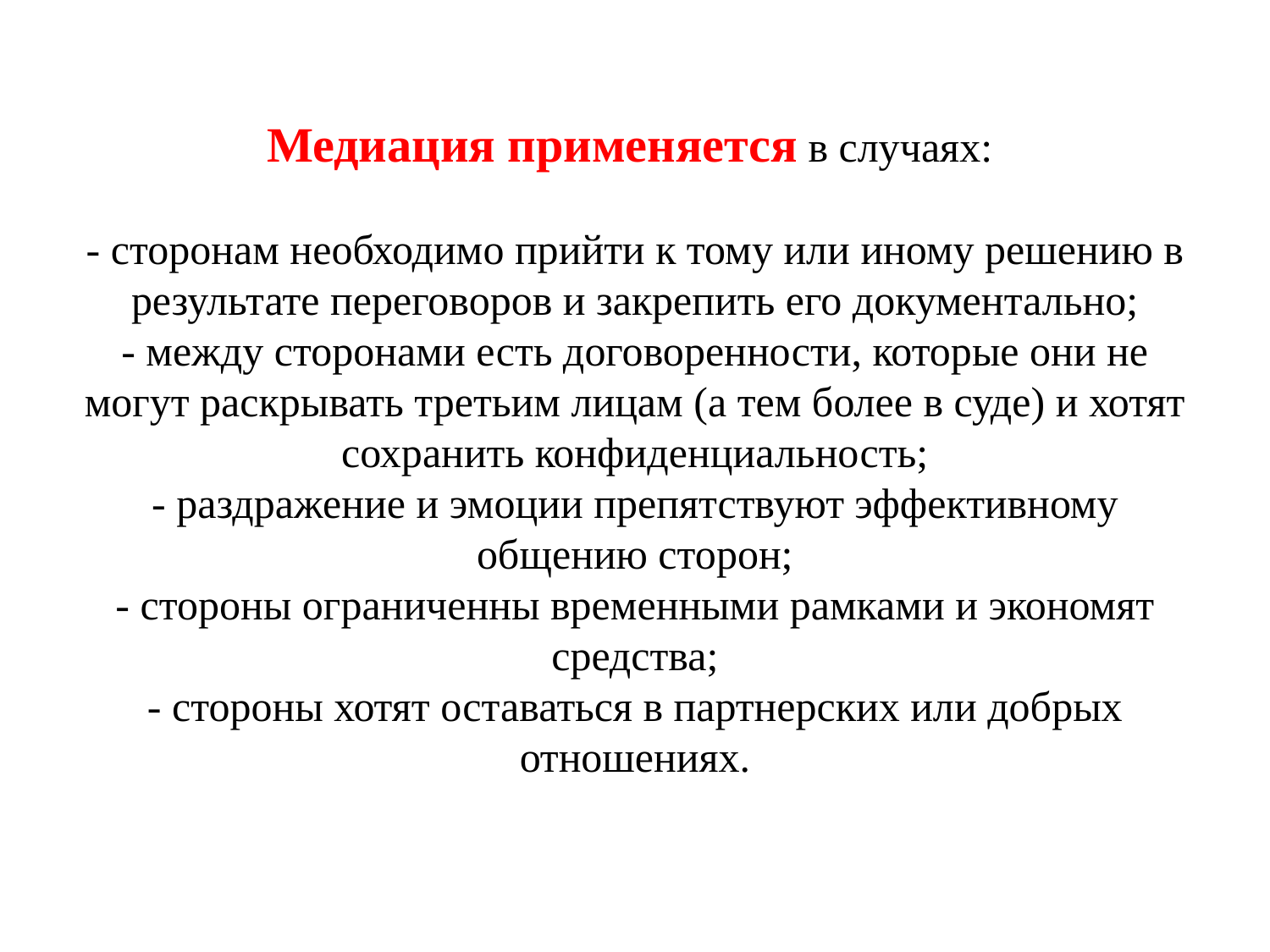

# Медиация применяется в случаях: - сторонам необходимо прийти к тому или иному решению в результате переговоров и закрепить его документально; - между сторонами есть договоренности, которые они не могут раскрывать третьим лицам (а тем более в суде) и хотят сохранить конфиденциальность; - раздражение и эмоции препятствуют эффективному общению сторон; - стороны ограниченны временными рамками и экономят средства; - стороны хотят оставаться в партнерских или добрых отношениях.